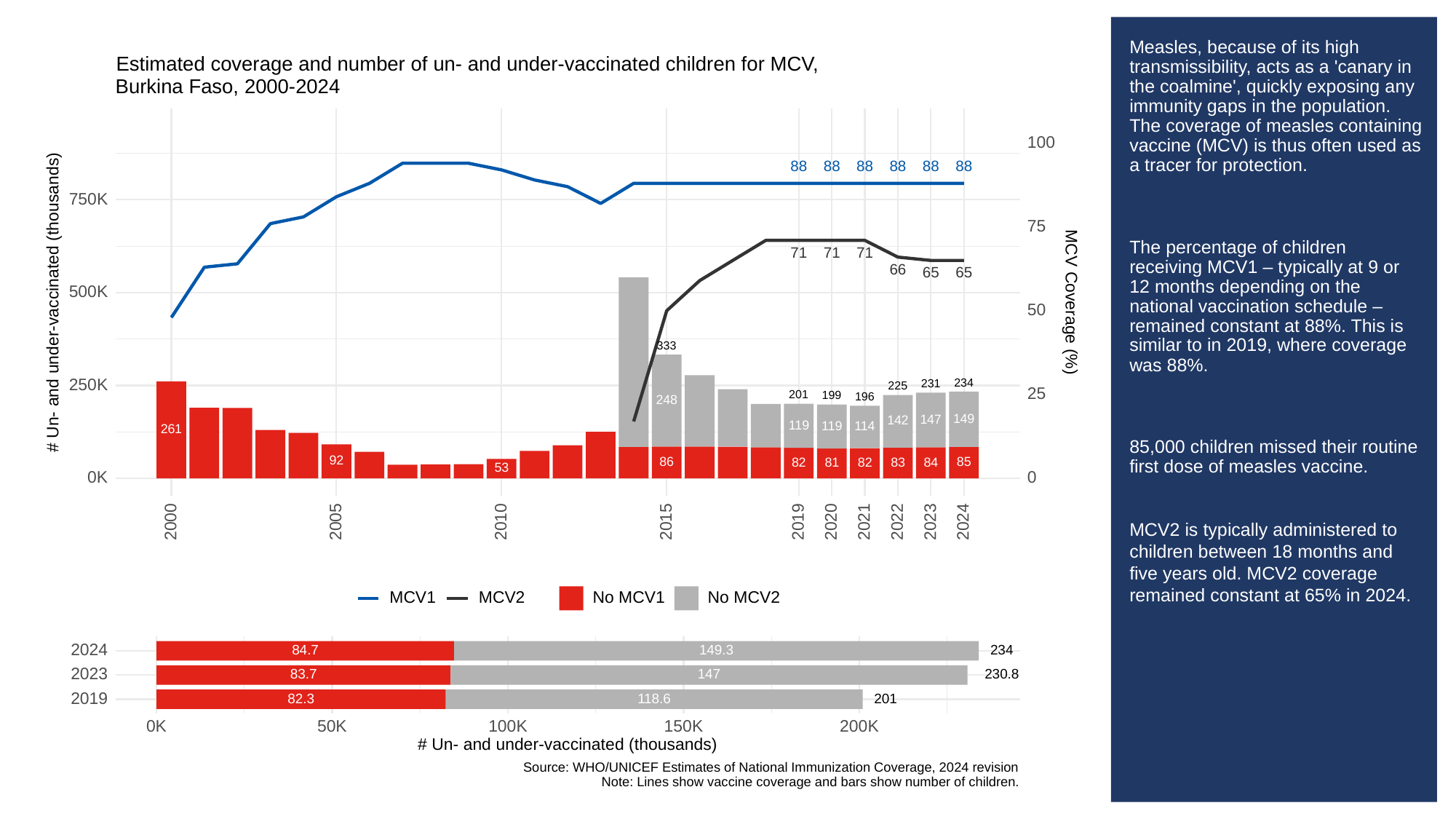

# Measles, because of its high transmissibility, acts as a 'canary in the coalmine', quickly exposing any immunity gaps in the population. The coverage of measles containing vaccine (MCV) is thus often used as a tracer for protection.

The percentage of children receiving MCV1 – typically at 9 or 12 months depending on the national vaccination schedule – remained constant at 88%. This is similar to in 2019, where coverage was 88%.

85,000 children missed their routine first dose of measles vaccine.

MCV2 is typically administered to children between 18 months and five years old. MCV2 coverage remained constant at 65% in 2024.

Estimated coverage and number of un- and under-vaccinated children for MCV,
Burkina Faso, 2000-2024

100

88
88
88
88
88
88

750K

75

71
71
71
66
65
65

500K

# Un- and under-vaccinated (thousands)
MCV Coverage (%)
50

333

234
250K
231

225

25

201

199

196

248

149
147
142
119
119
114
261

92
86
85
84
83
82
82
81

53

0K
0

2023
2000
2005
2010
2015
2019
2020
2021
2022
2024

MCV1
MCV2
No MCV1
No MCV2

2024
149.3
234
84.7

2023
83.7
230.8
147

2019
82.3
118.6
201

0K
50K
100K
150K
200K
# Un- and under-vaccinated (thousands)
Source: WHO/UNICEF Estimates of National Immunization Coverage, 2024 revision
Note: Lines show vaccine coverage and bars show number of children.